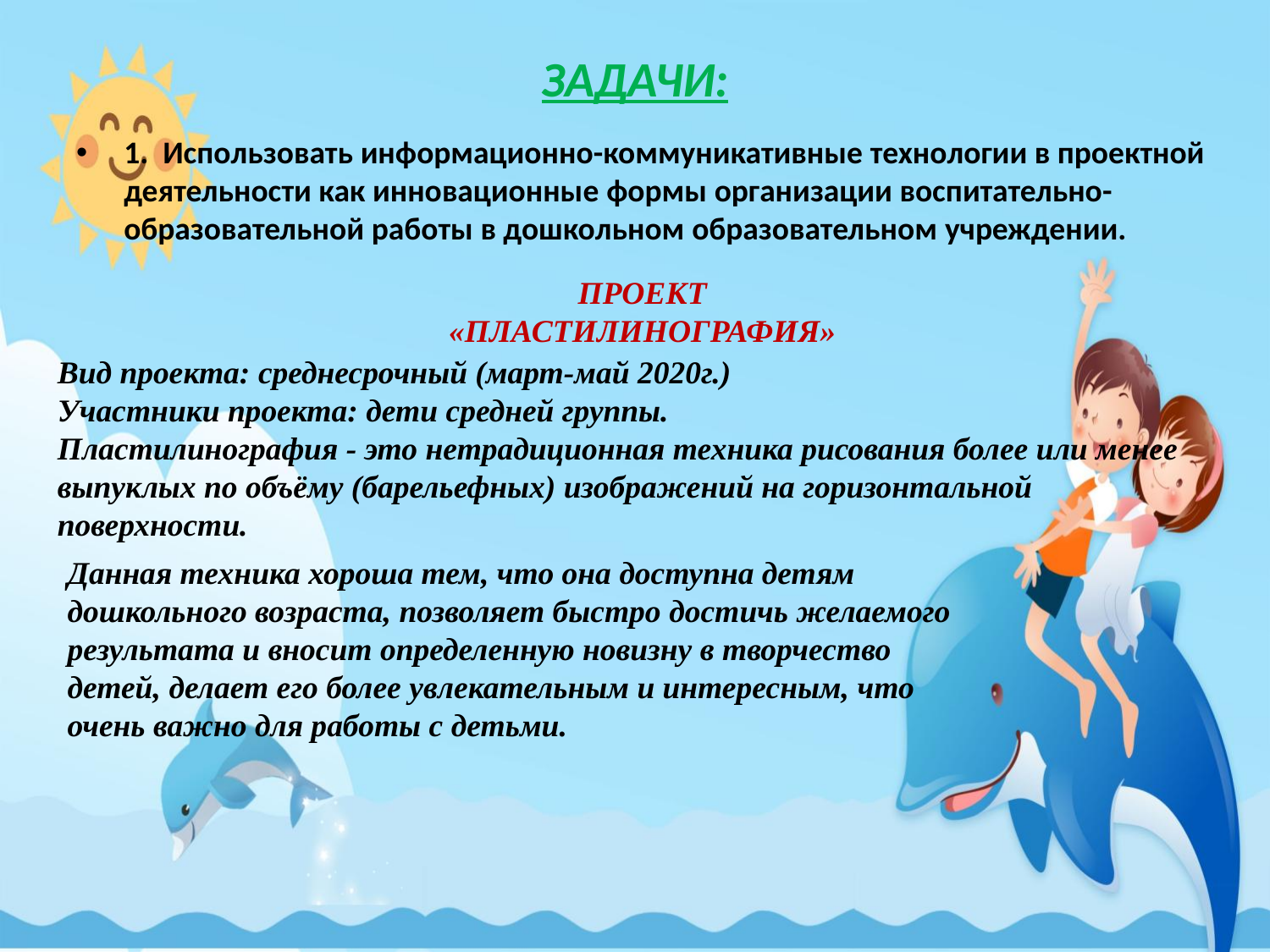

# ЗАДАЧИ:
1.  Использовать информационно-коммуникативные технологии в проектной деятельности как инновационные формы организации воспитательно-образовательной работы в дошкольном образовательном учреждении.

ПРОЕКТ
«ПЛАСТИЛИНОГРАФИЯ»
Вид проекта: среднесрочный (март-май 2020г.)
Участники проекта: дети средней группы.
Пластилинография - это нетрадиционная техника рисования более или менее выпуклых по объёму (барельефных) изображений на горизонтальной поверхности.
Данная техника хороша тем, что она доступна детям дошкольного возраста, позволяет быстро достичь желаемого результата и вносит определенную новизну в творчество детей, делает его более увлекательным и интересным, что очень важно для работы с детьми.